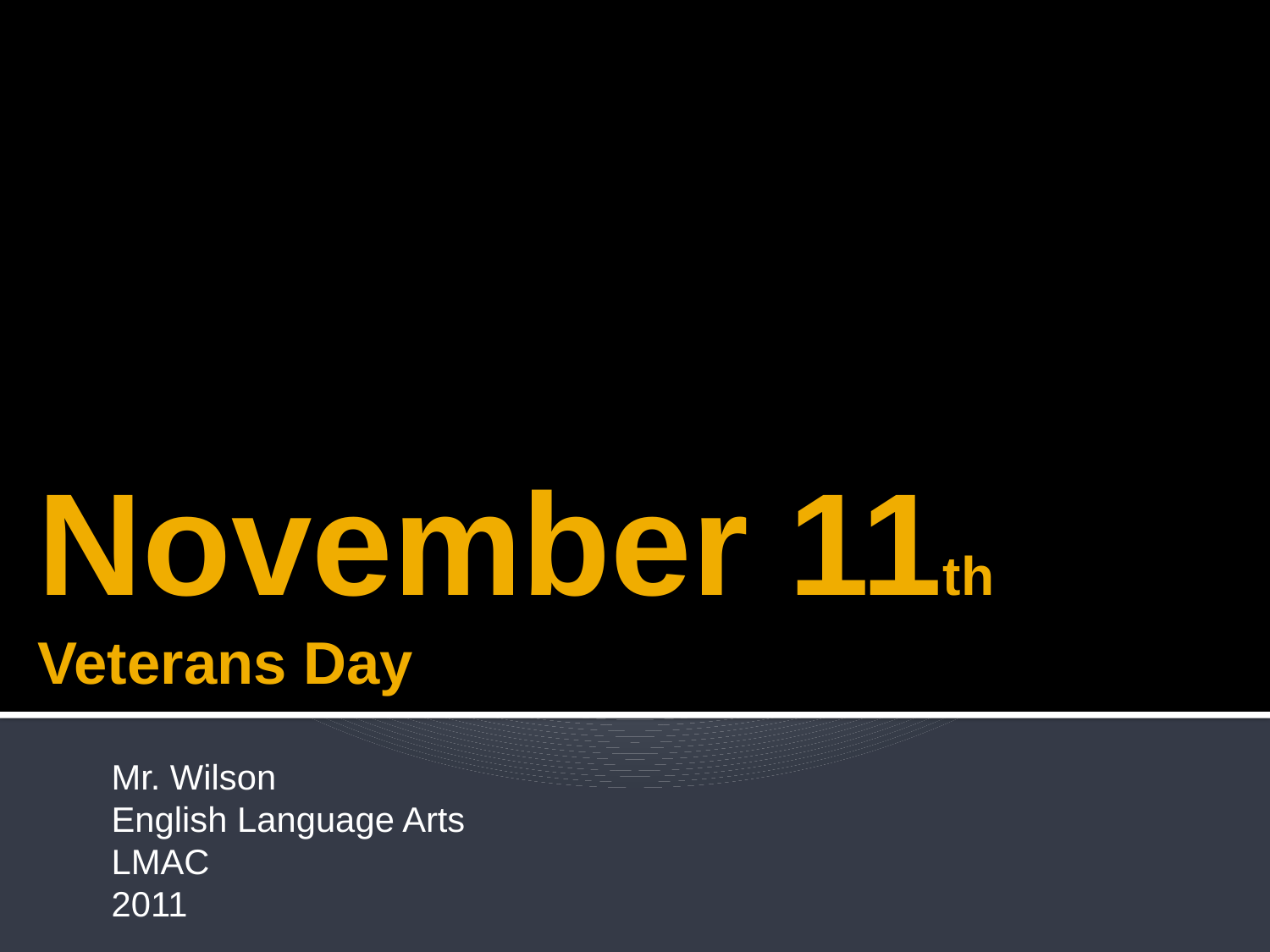

# November 11th Veterans Day
Mr. Wilson
English Language Arts
LMAC
2011